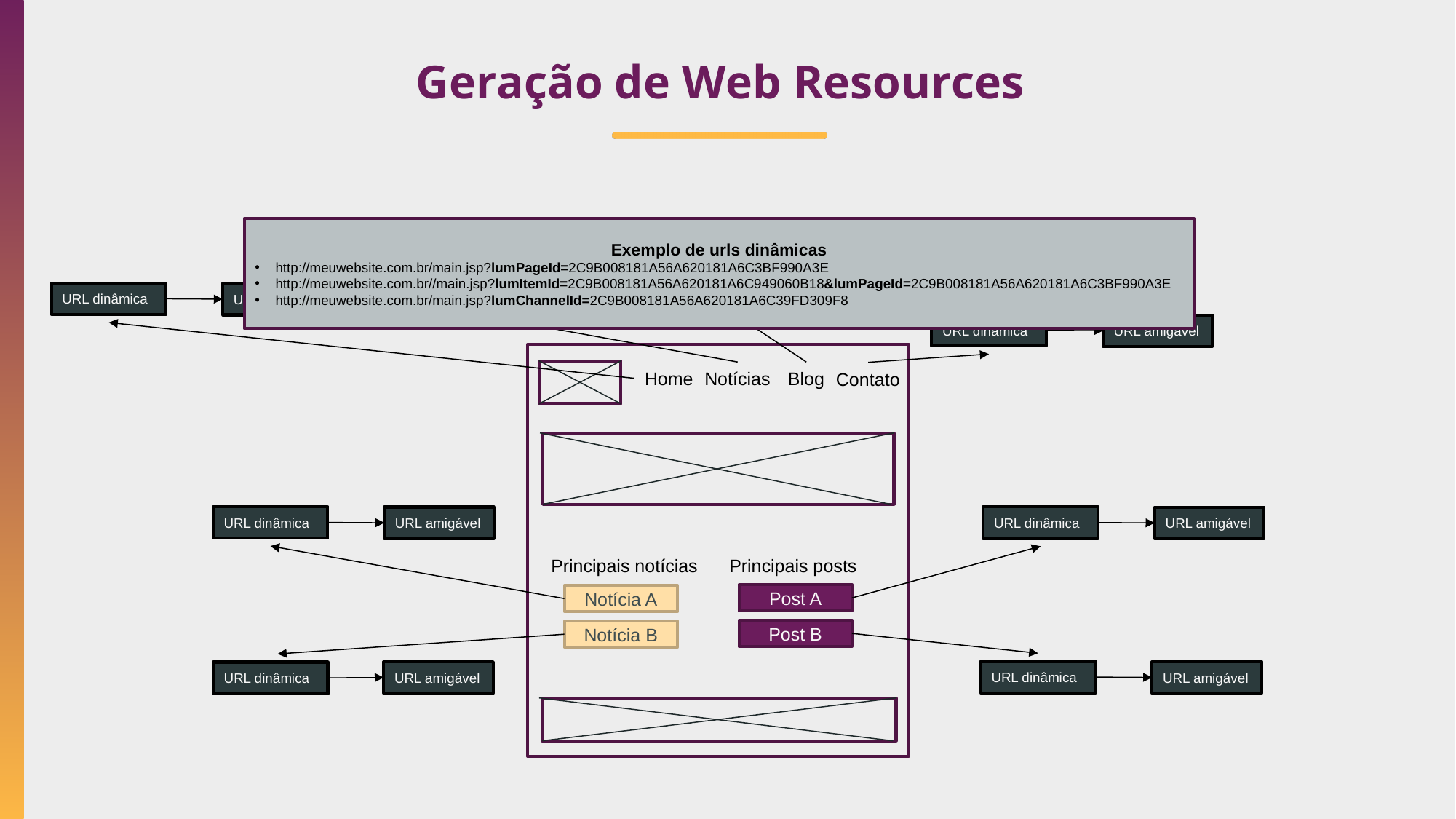

# Geração de Web Resources
Exemplo de urls dinâmicas
http://meuwebsite.com.br/main.jsp?lumPageId=2C9B008181A56A620181A6C3BF990A3E
http://meuwebsite.com.br//main.jsp?lumItemId=2C9B008181A56A620181A6C949060B18&lumPageId=2C9B008181A56A620181A6C3BF990A3E
http://meuwebsite.com.br/main.jsp?lumChannelId=2C9B008181A56A620181A6C39FD309F8
URL dinâmica
URL amigável
URL dinâmica
URL amigável
URL dinâmica
URL amigável
URL dinâmica
URL amigável

Notícias
Blog
Home
Contato

URL dinâmica
URL amigável
URL dinâmica
URL amigável
Principais notícias
Principais posts
Post A
Notícia A
Post B
Notícia B
URL dinâmica
URL amigável
URL amigável
URL dinâmica